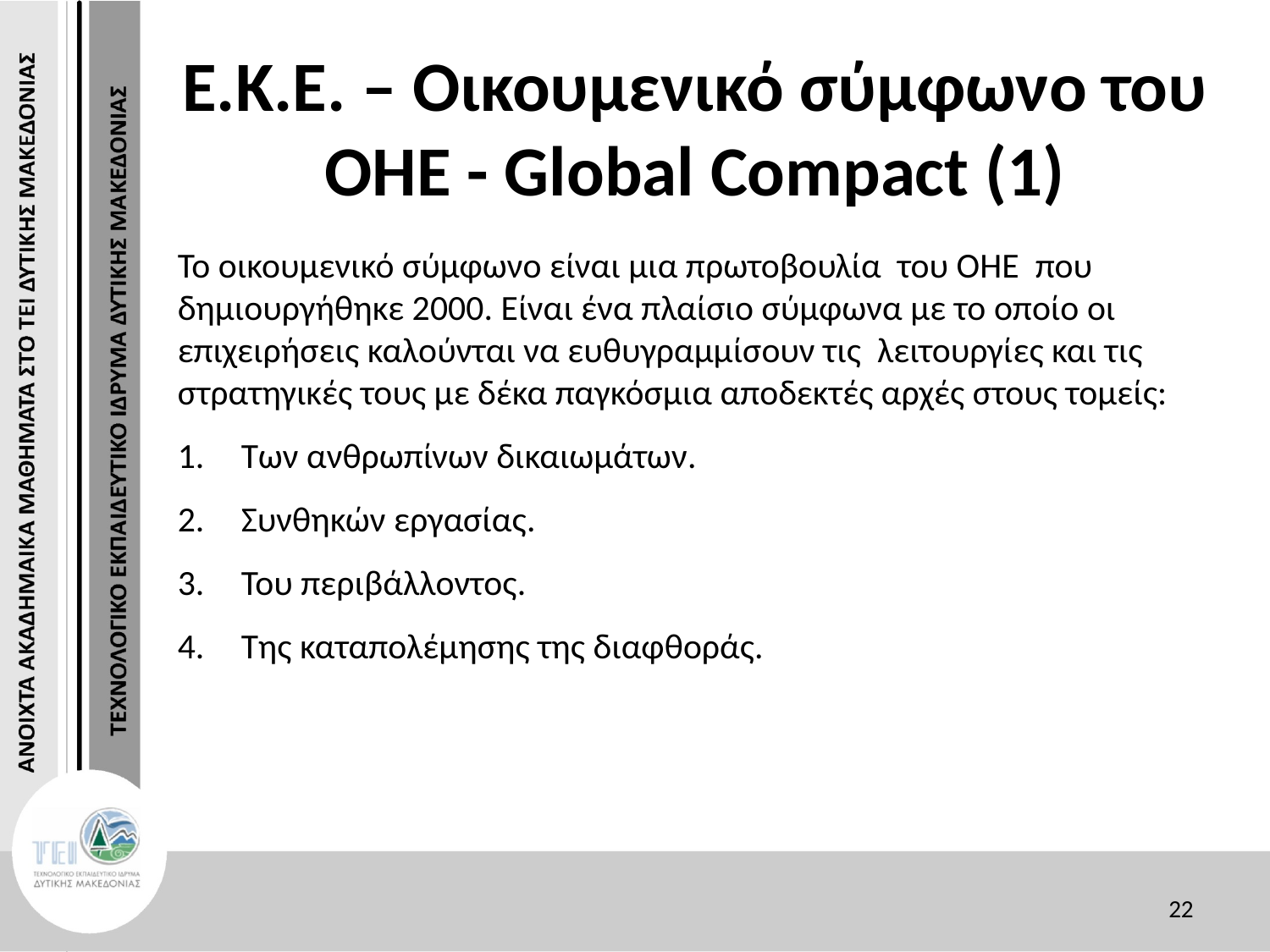

# Ε.Κ.Ε. – Οικουμενικό σύμφωνο του ΟΗΕ - Global Compact (1)
Το οικουμενικό σύμφωνο είναι μια πρωτοβουλία  του ΟΗΕ  που δημιουργήθηκε 2000. Είναι ένα πλαίσιο σύμφωνα με το οποίο οι επιχειρήσεις καλούνται να ευθυγραμμίσουν τις  λειτουργίες και τις στρατηγικές τους με δέκα παγκόσμια αποδεκτές αρχές στους τομείς:
Των ανθρωπίνων δικαιωμάτων.
Συνθηκών εργασίας.
Του περιβάλλοντος.
Της καταπολέμησης της διαφθοράς.

22